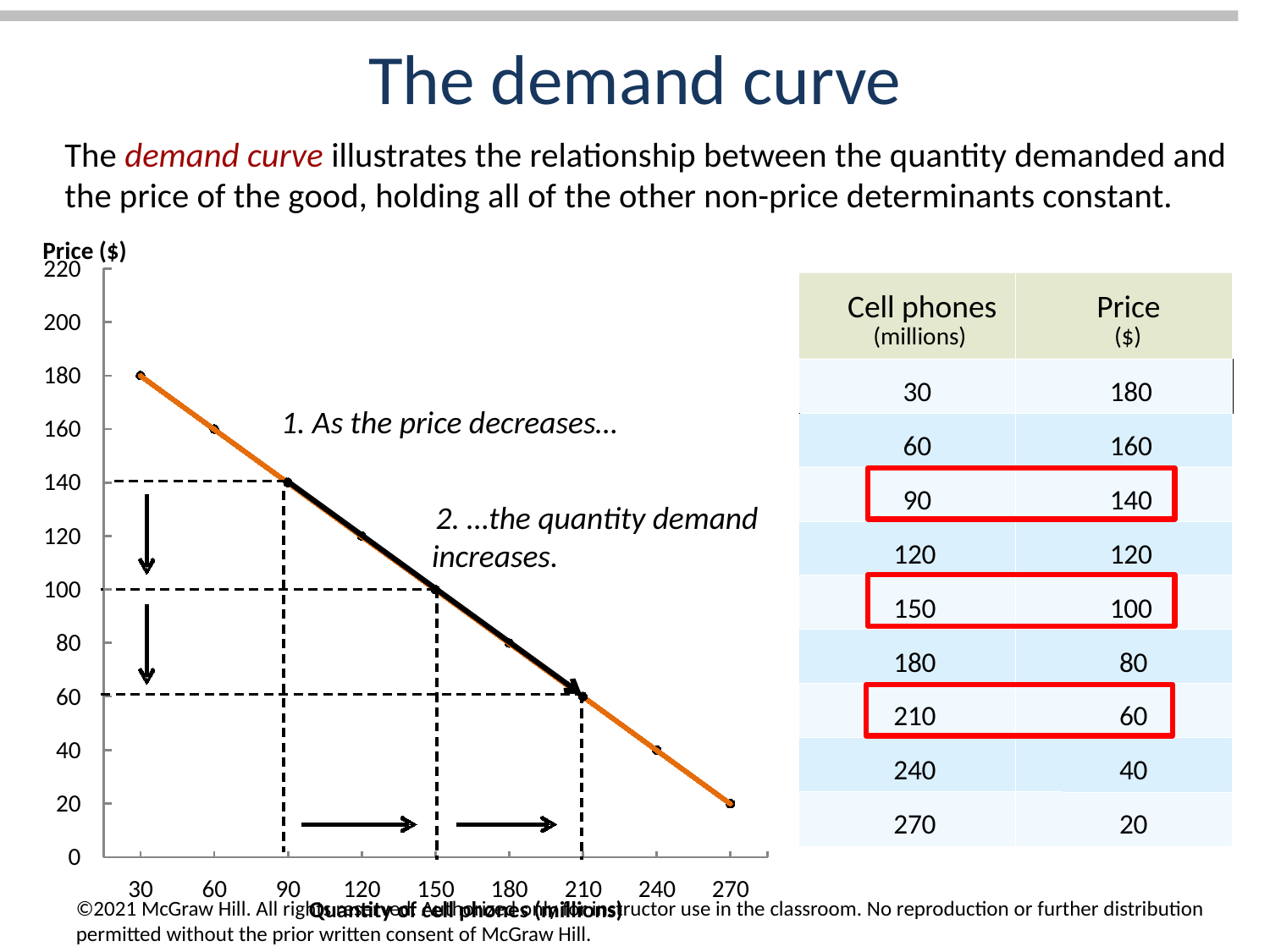

# The demand curve
The demand curve illustrates the relationship between the quantity demanded and the price of the good, holding all of the other non-price determinants constant.

Price ($)
220

200
180
160
140
120
100
80
60
40
20
0

Cell phones
Price
(millions)
($)

30
180

60
160

90
140

120
120

150
100

180
80

210
60

240
40

270
20

1. As the price decreases…

2. …the quantity demand
increases.

30
60
90
120
150
180
210
240
270
Quantity of cell phones (millions)